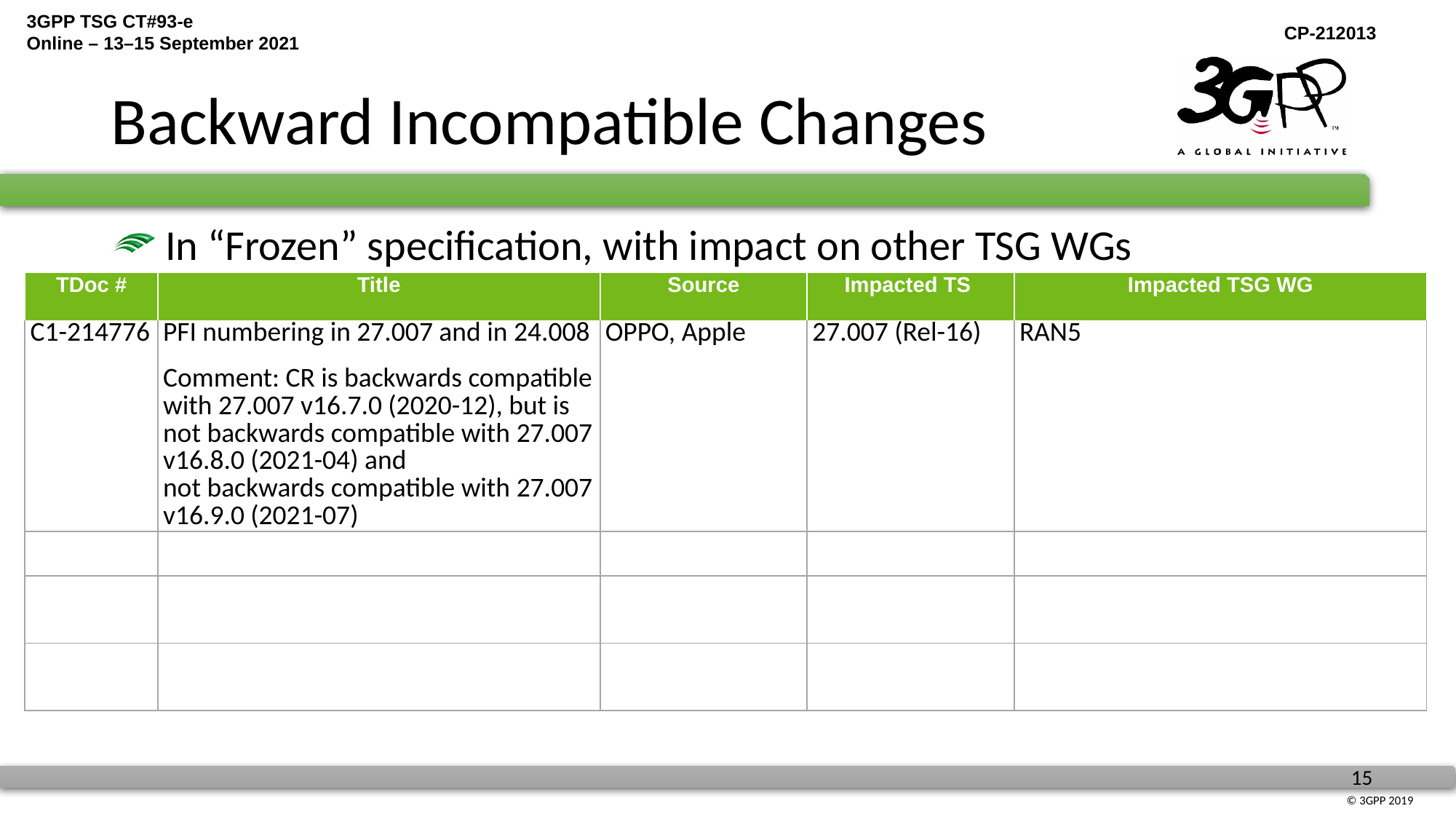

# Backward Incompatible Changes
 In “Frozen” specification, with impact on other TSG WGs
| TDoc # | Title | Source | Impacted TS | Impacted TSG WG |
| --- | --- | --- | --- | --- |
| C1-214776 | PFI numbering in 27.007 and in 24.008 Comment: CR is backwards compatible with 27.007 v16.7.0 (2020-12), but is not backwards compatible with 27.007 v16.8.0 (2021-04) and not backwards compatible with 27.007 v16.9.0 (2021-07) | OPPO, Apple | 27.007 (Rel-16) | RAN5 |
|  |  |  |  |  |
|  |  |  |  |  |
|  |  |  |  |  |